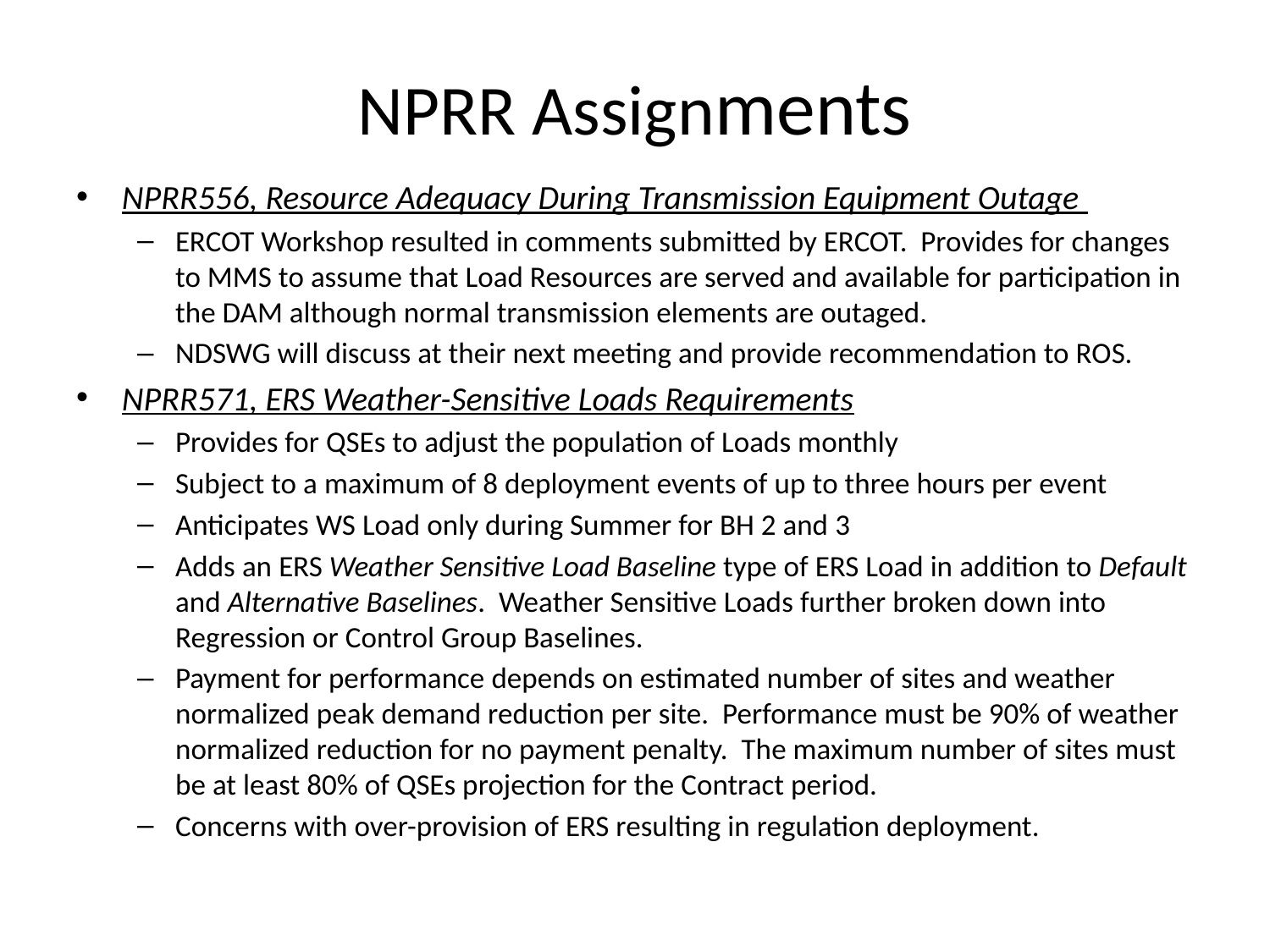

# NPRR Assignments
NPRR556, Resource Adequacy During Transmission Equipment Outage
ERCOT Workshop resulted in comments submitted by ERCOT.  Provides for changes to MMS to assume that Load Resources are served and available for participation in the DAM although normal transmission elements are outaged.
NDSWG will discuss at their next meeting and provide recommendation to ROS.
NPRR571, ERS Weather-Sensitive Loads Requirements
Provides for QSEs to adjust the population of Loads monthly
Subject to a maximum of 8 deployment events of up to three hours per event
Anticipates WS Load only during Summer for BH 2 and 3
Adds an ERS Weather Sensitive Load Baseline type of ERS Load in addition to Default and Alternative Baselines.  Weather Sensitive Loads further broken down into Regression or Control Group Baselines.
Payment for performance depends on estimated number of sites and weather normalized peak demand reduction per site.  Performance must be 90% of weather normalized reduction for no payment penalty.  The maximum number of sites must be at least 80% of QSEs projection for the Contract period.
Concerns with over-provision of ERS resulting in regulation deployment.